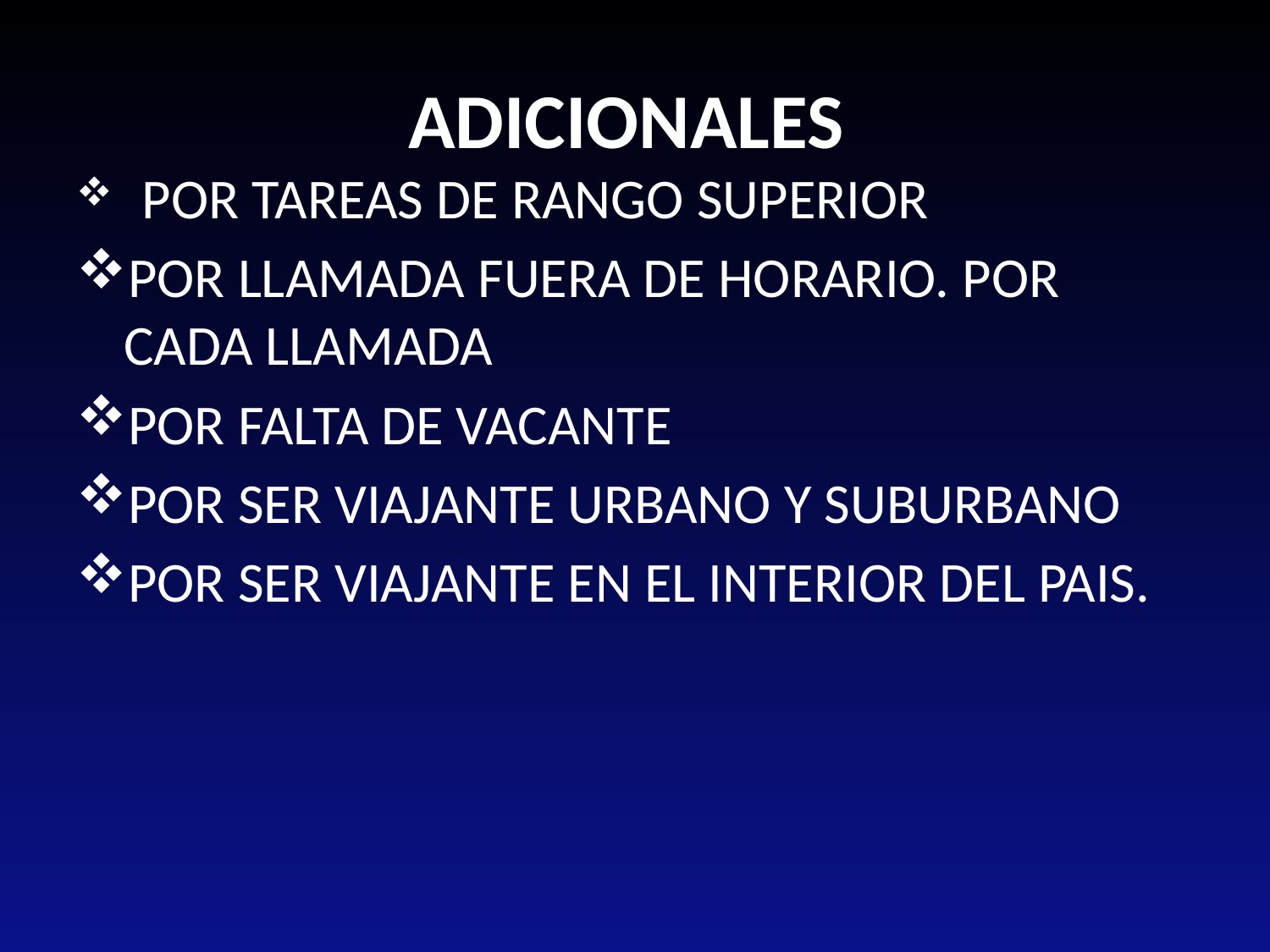

# ADICIONALES
  POR TAREAS DE RANGO SUPERIOR
POR LLAMADA FUERA DE HORARIO. POR CADA LLAMADA
POR FALTA DE VACANTE
POR SER VIAJANTE URBANO Y SUBURBANO
POR SER VIAJANTE EN EL INTERIOR DEL PAIS.